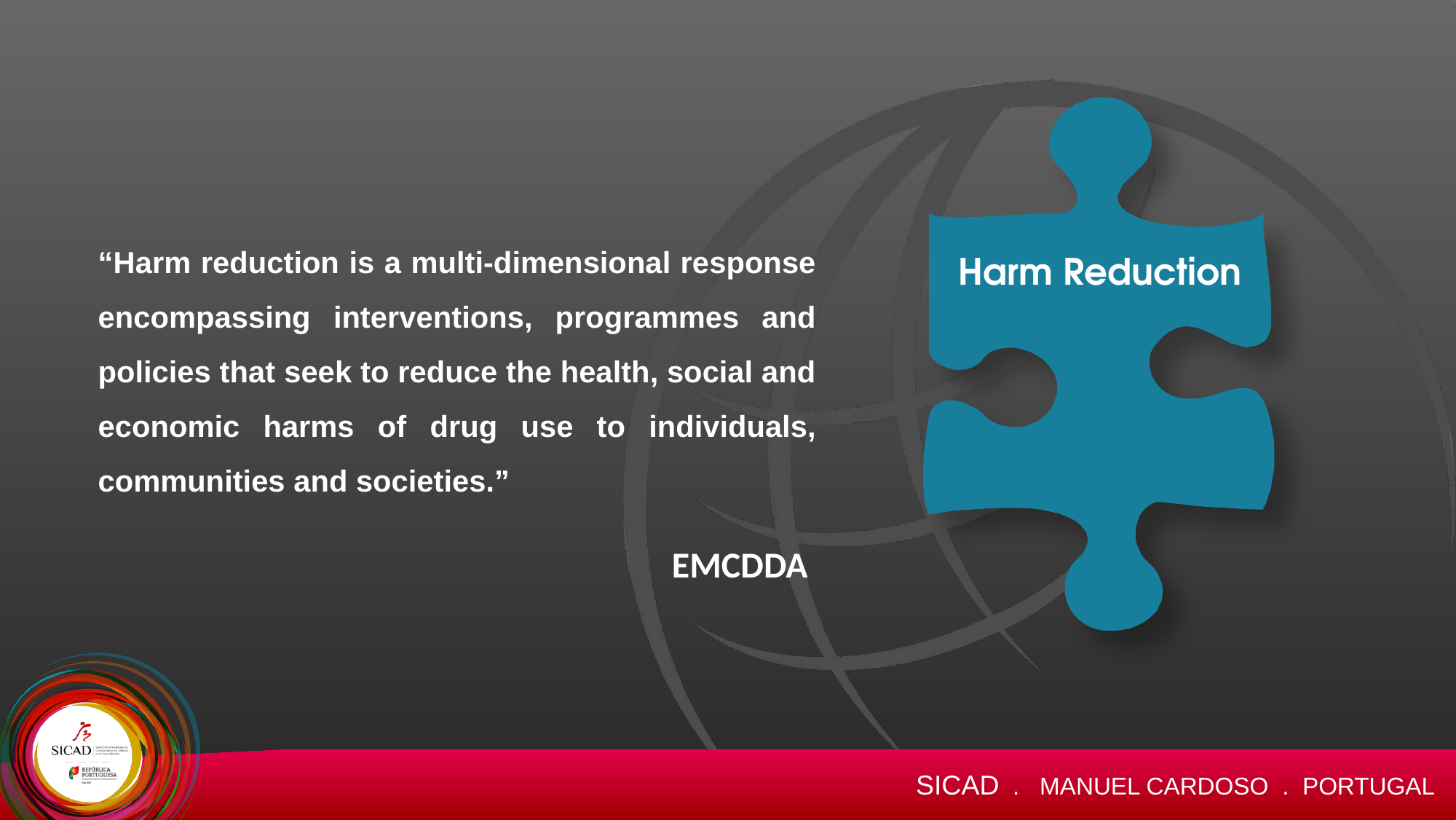

Harm Reduction

“Harm reduction is a multi-dimensional response encompassing interventions, programmes and policies that seek to reduce the health, social and economic harms of drug use to individuals, communities and societies.”

EMCDDA